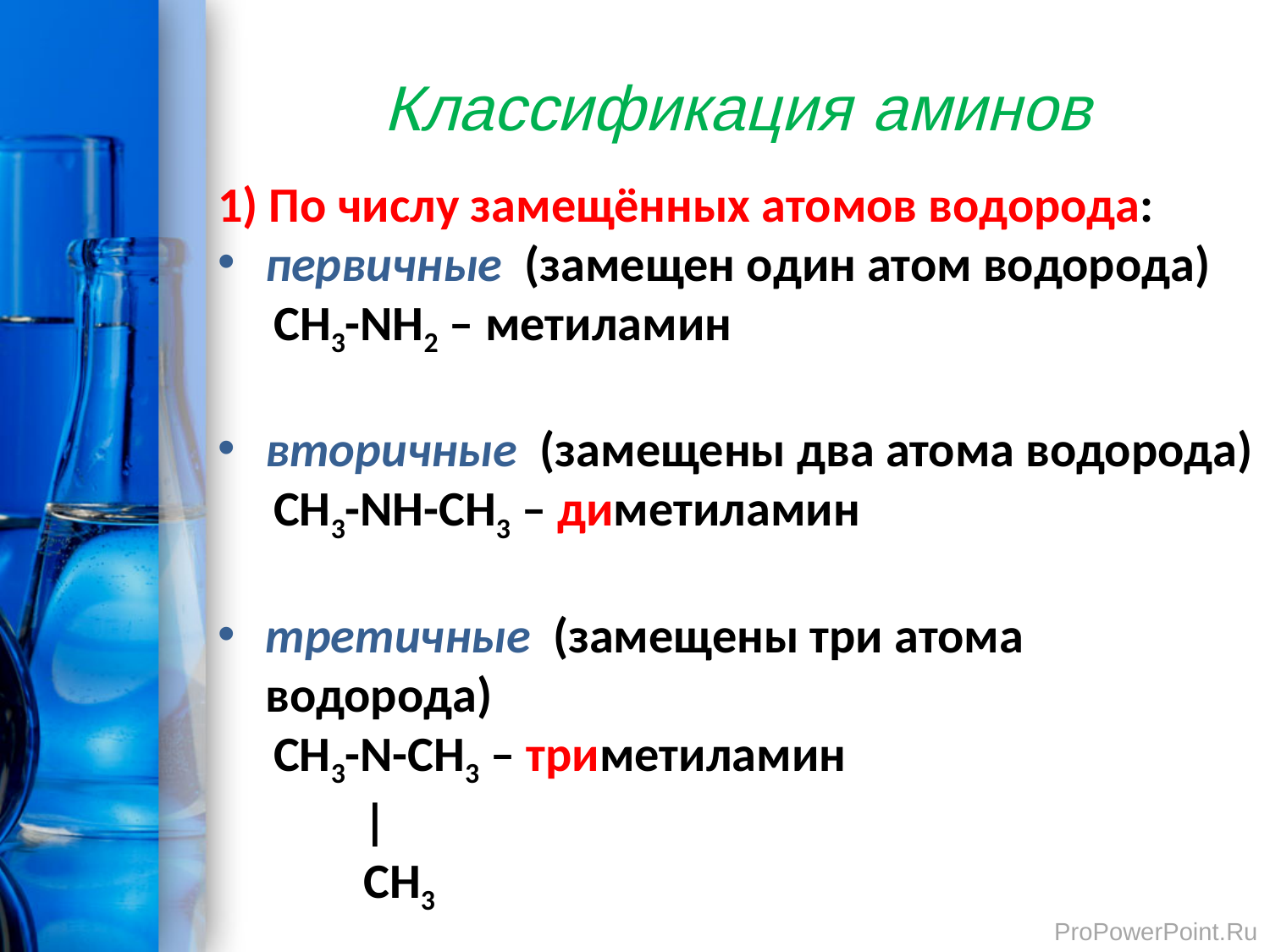

# Классификация аминов
1) По числу замещённых атомов водорода:
первичные  (замещен один атом водорода)
     СН3-NH2 – метиламин

вторичные  (замещены два атома водорода)
     CH3-NH-CH3 – диметиламин

третичные  (замещены три атома водорода)
     CH3-N-CH3 – триметиламин
             |
             CH3